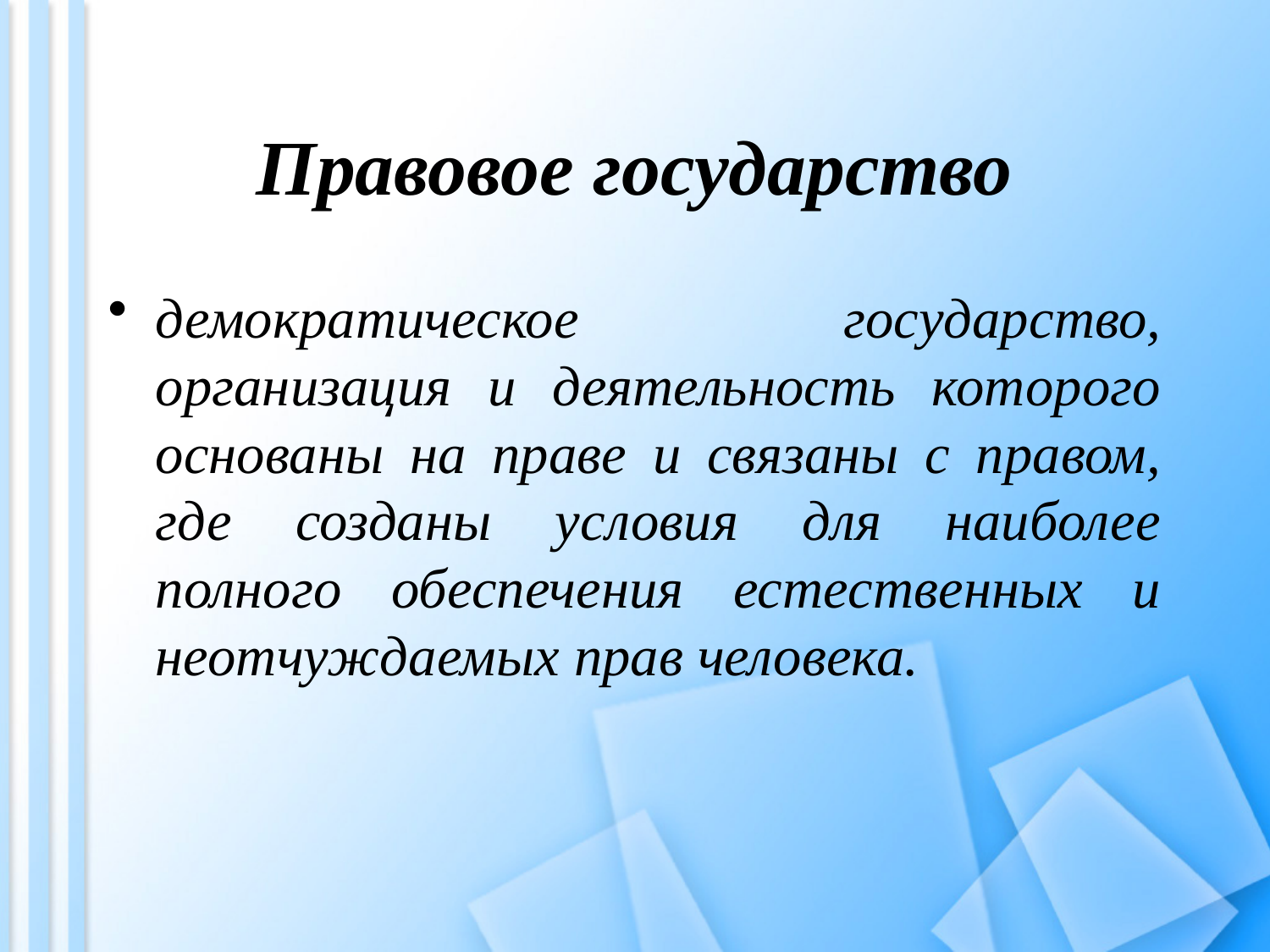

# Правовое государство
демократическое государство, организация и деятельность которого основаны на праве и связаны с правом, где созданы условия для наиболее полного обеспечения естественных и неотчуждаемых прав человека.